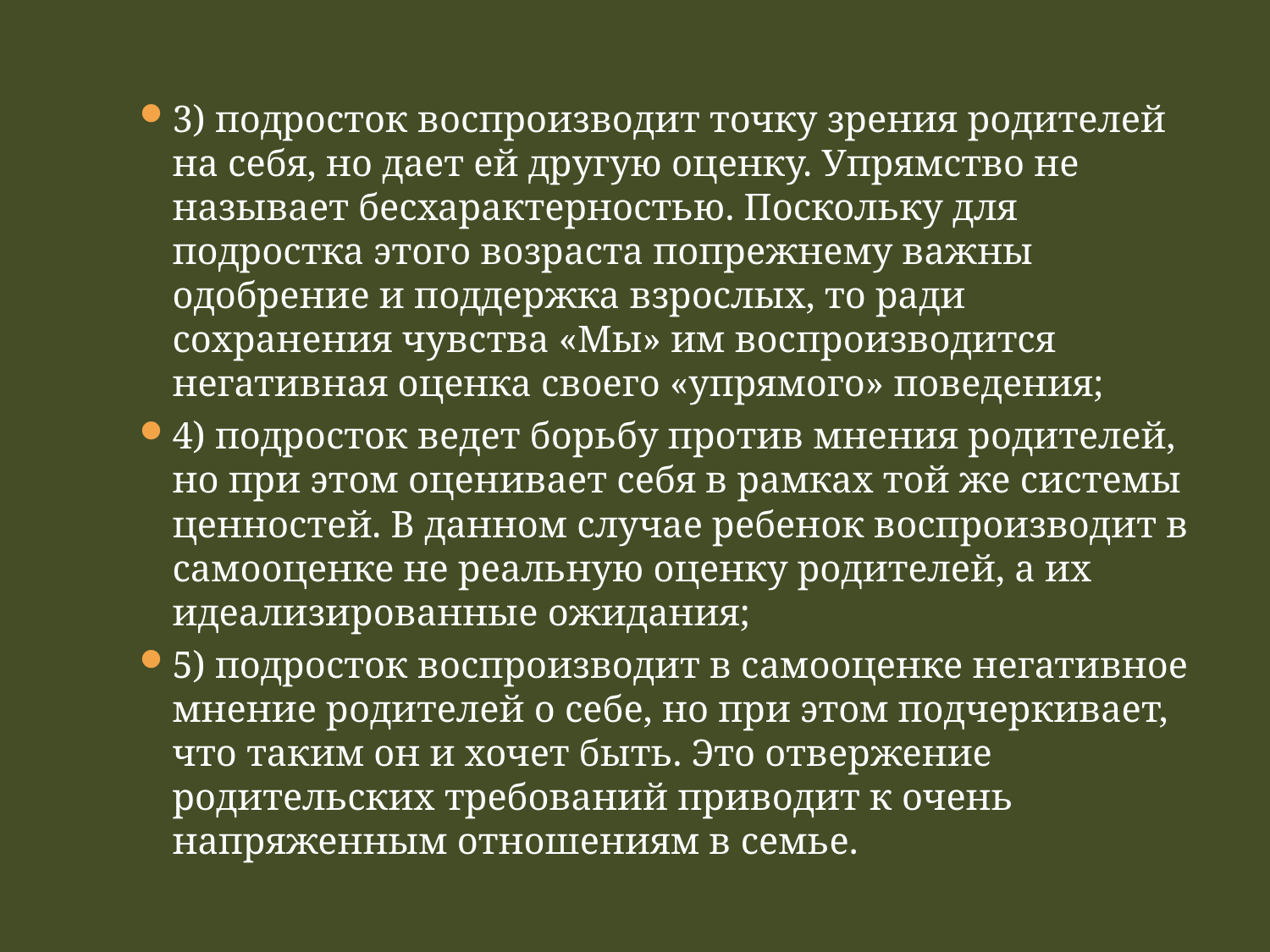

3) подросток воспроизводит точку зрения родителей на себя, но дает ей другую оценку. Упрямство не называет бесхарактерностью. Поскольку для подростка этого возраста попрежнему важны одобрение и поддержка взрослых, то ради сохранения чувства «Мы» им воспроизводится негативная оценка своего «упрямого» поведения;
4) подросток ведет борьбу против мнения родителей, но при этом оценивает себя в рамках той же системы ценностей. В данном случае ребенок воспроизводит в самооценке не реальную оценку родителей, а их идеализированные ожидания;
5) подросток воспроизводит в самооценке негативное мнение родителей о себе, но при этом подчеркивает, что таким он и хочет быть. Это отвержение родительских требований приводит к очень напряженным отношениям в семье.